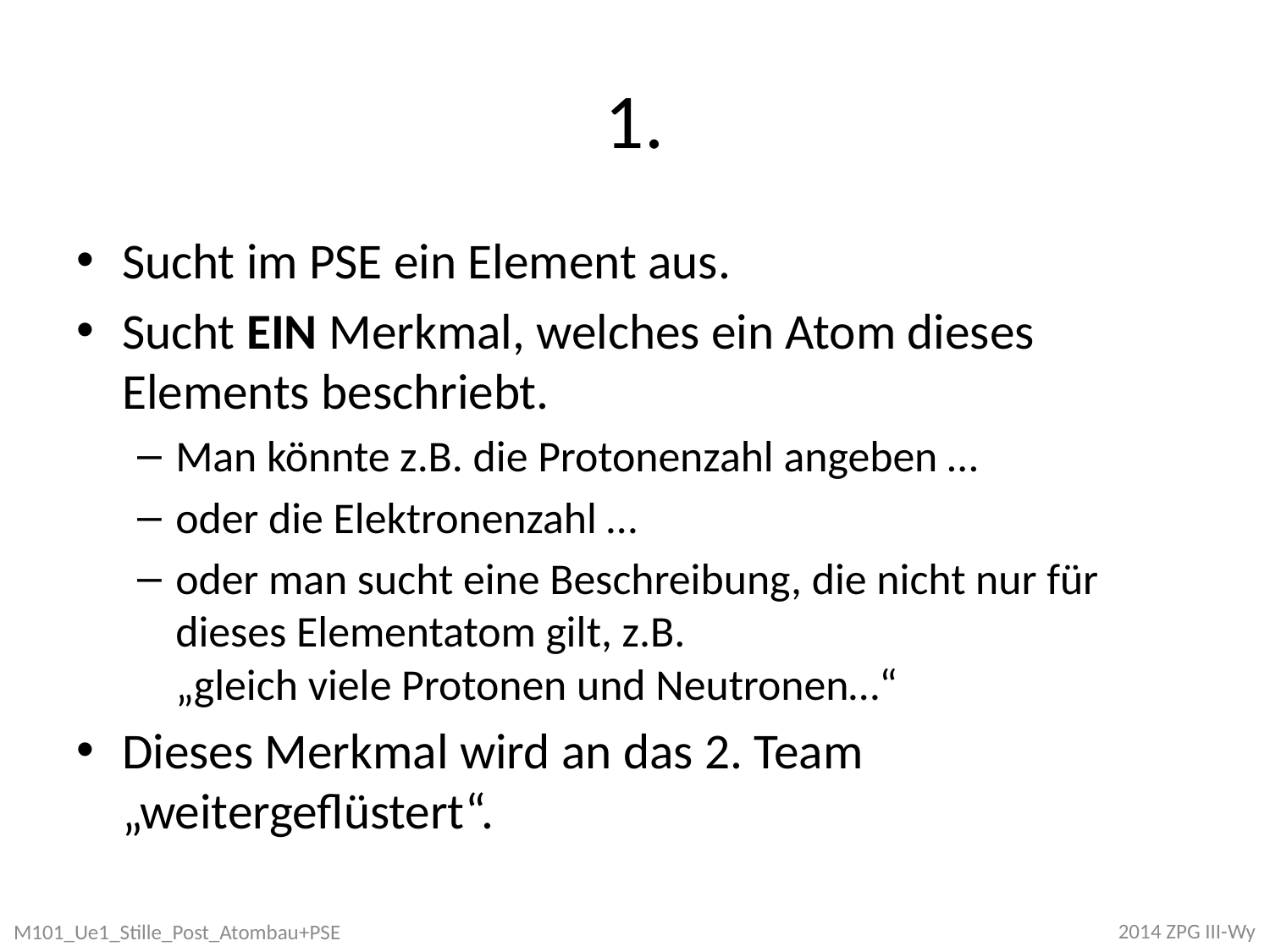

# 1.
Sucht im PSE ein Element aus.
Sucht EIN Merkmal, welches ein Atom dieses Elements beschriebt.
Man könnte z.B. die Protonenzahl angeben …
oder die Elektronenzahl …
oder man sucht eine Beschreibung, die nicht nur für dieses Elementatom gilt, z.B.
„gleich viele Protonen und Neutronen…“
Dieses Merkmal wird an das 2. Team „weitergeflüstert“.
2014 ZPG III-Wy
M101_Ue1_Stille_Post_Atombau+PSE